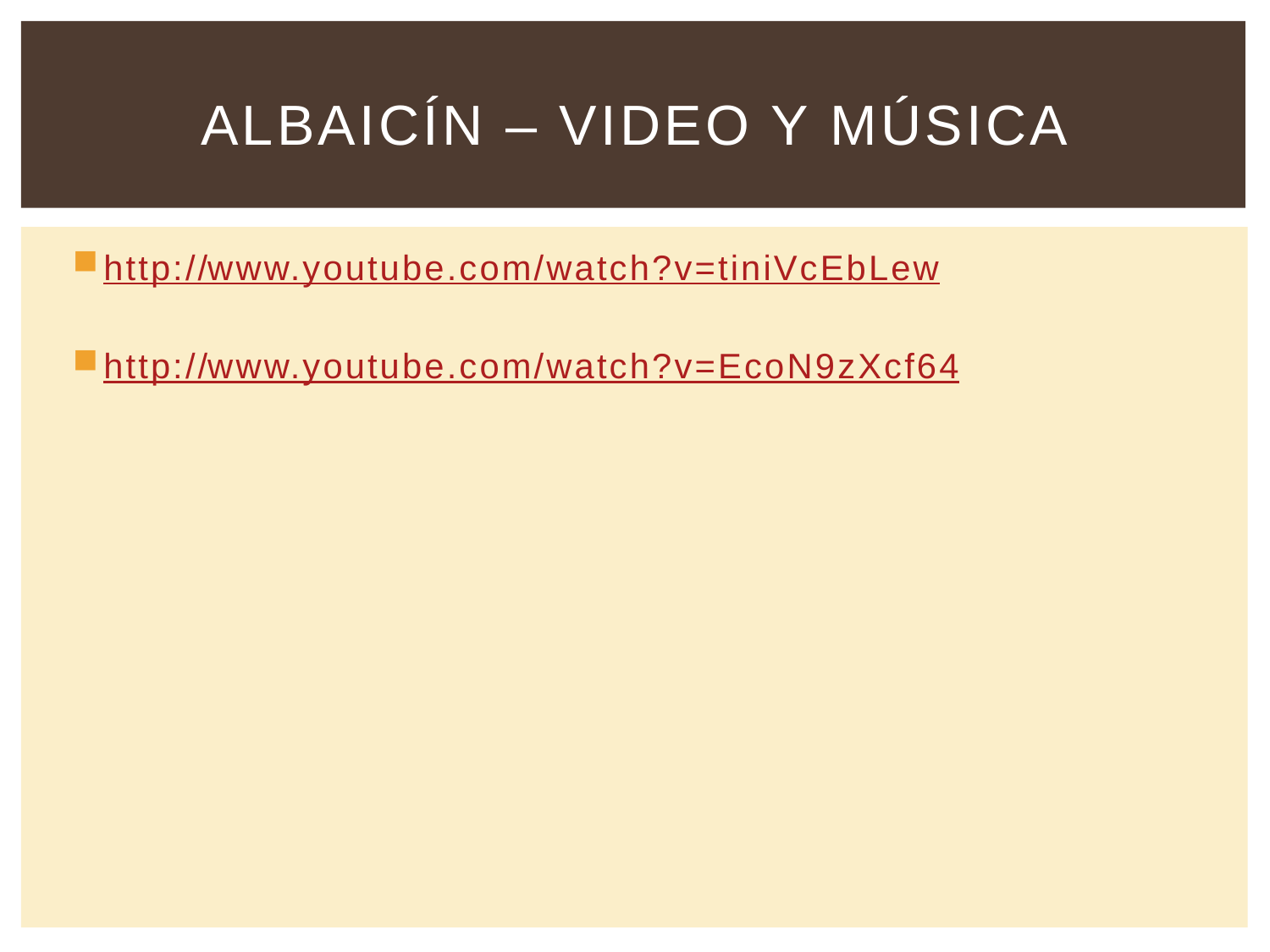

# Albaicín – video Y música
http://www.youtube.com/watch?v=tiniVcEbLew

http://www.youtube.com/watch?v=EcoN9zXcf64